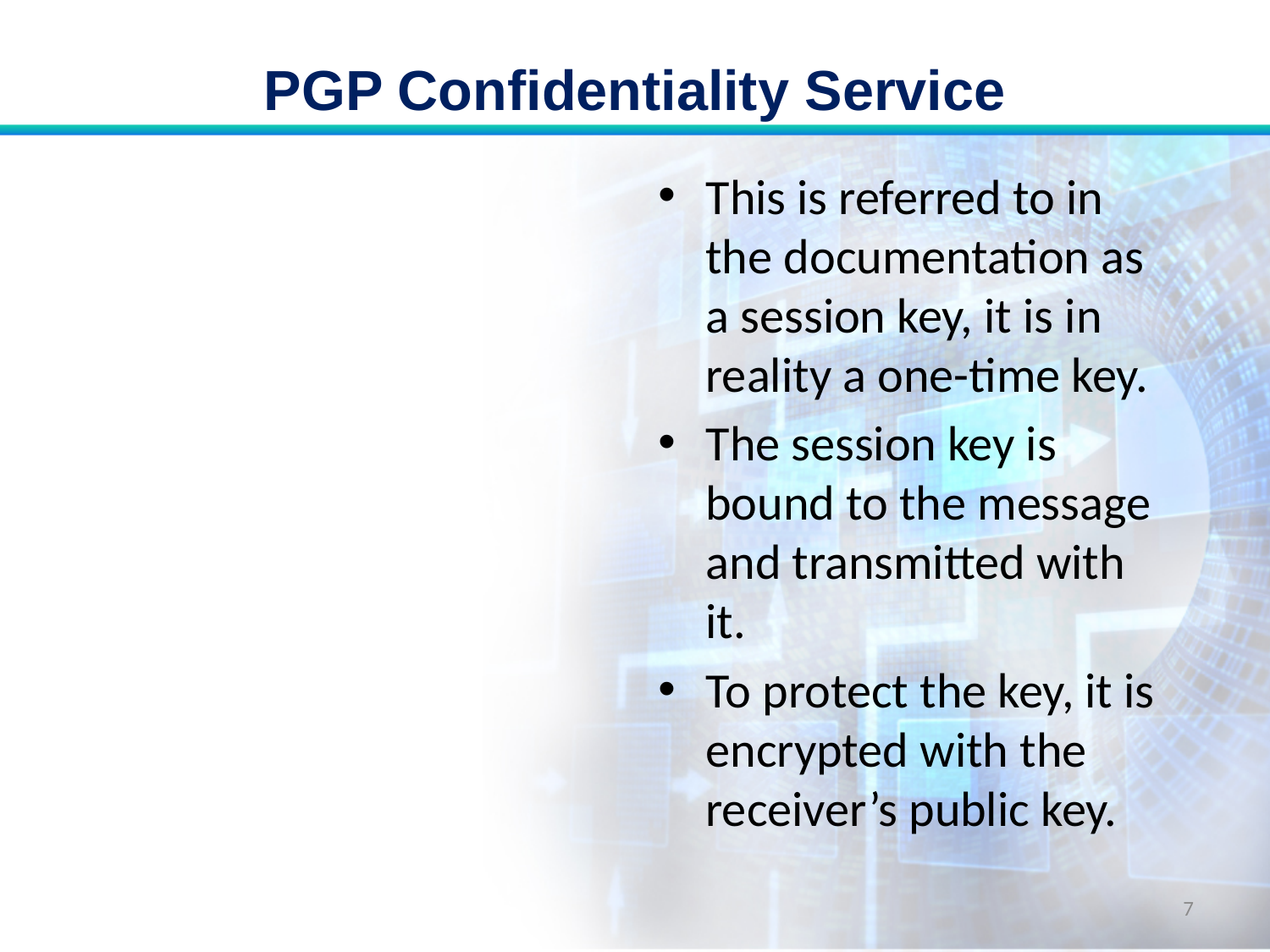

# PGP Confidentiality Service
This is referred to in the documentation as a session key, it is in reality a one-time key.
The session key is bound to the message and transmitted with it.
To protect the key, it is encrypted with the receiver’s public key.
7